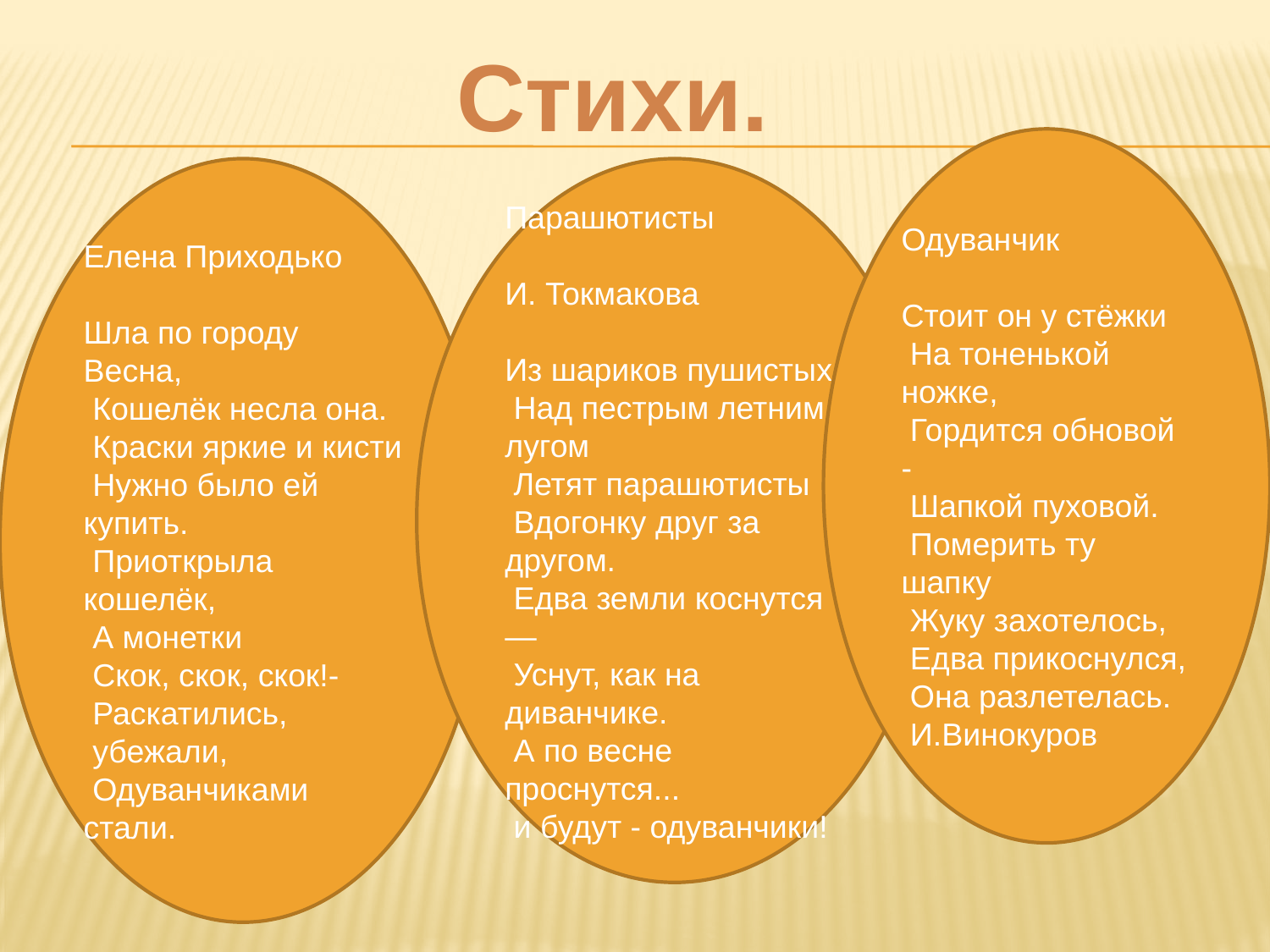

Стихи.
Одуванчик

Стоит он у стёжки
 На тоненькой ножке,
 Гордится обновой -
 Шапкой пуховой.
 Померить ту шапку
 Жуку захотелось,
 Едва прикоснулся,
 Она разлетелась.
 И.Винокуров
Елена Приходько

Шла по городу Весна,
 Кошелёк несла она.
 Краски яркие и кисти
 Нужно было ей купить.
 Приоткрыла кошелёк,
 А монетки
 Скок, скок, скок!-
 Раскатились,
 убежали,
 Одуванчиками стали.
Парашютисты

И. Токмакова

Из шариков пушистых
 Над пестрым летним лугом
 Летят парашютисты
 Вдогонку друг за другом.
 Едва земли коснутся —
 Уснут, как на диванчике.
 А по весне проснутся...
 и будут - одуванчики!